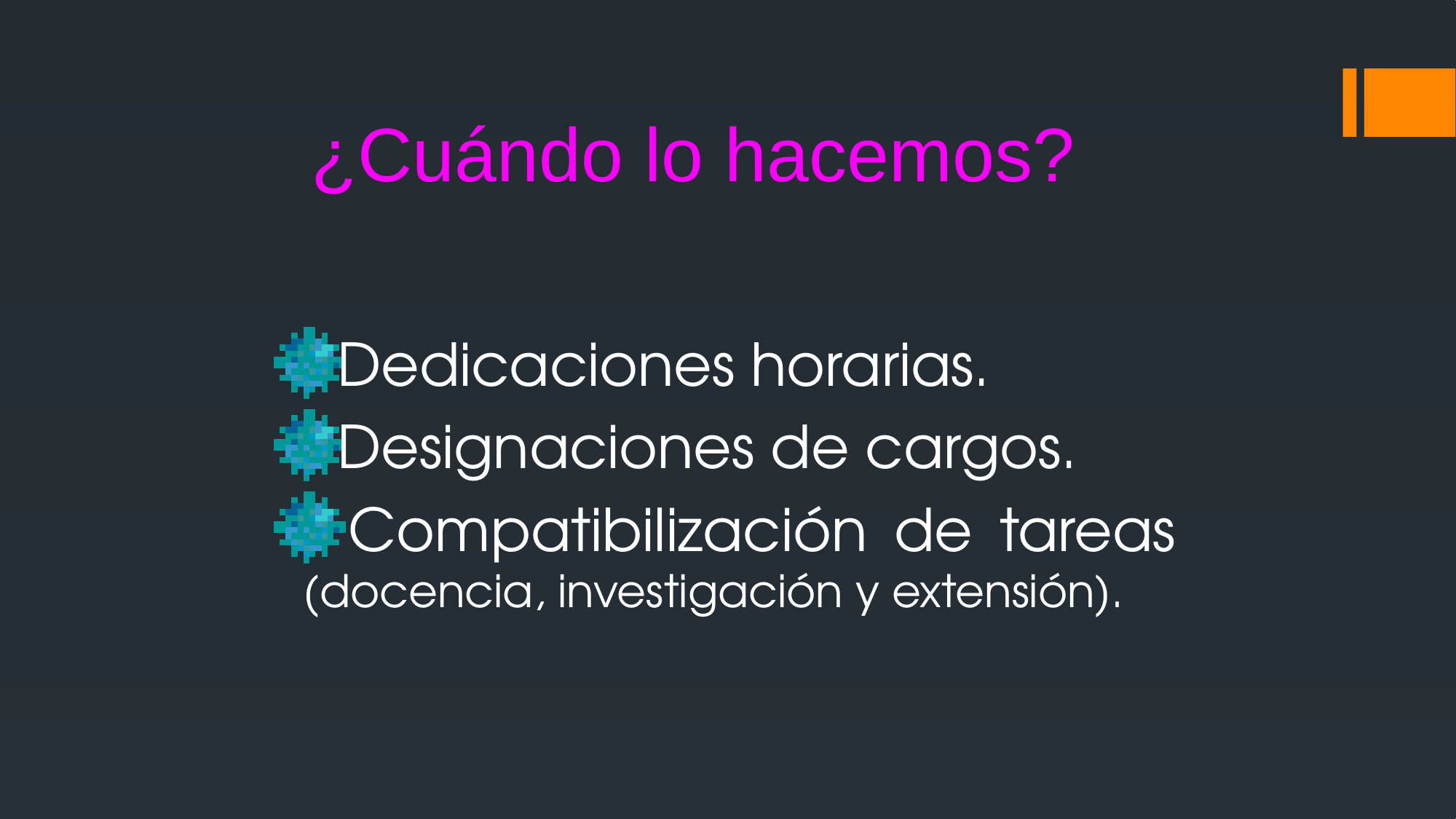

# ¿Cuándo lo hacemos?

 Dedicaciones horarias.
 Designaciones de cargos.
 Compatibilización de tareas 	(docencia, investigación y extensión).